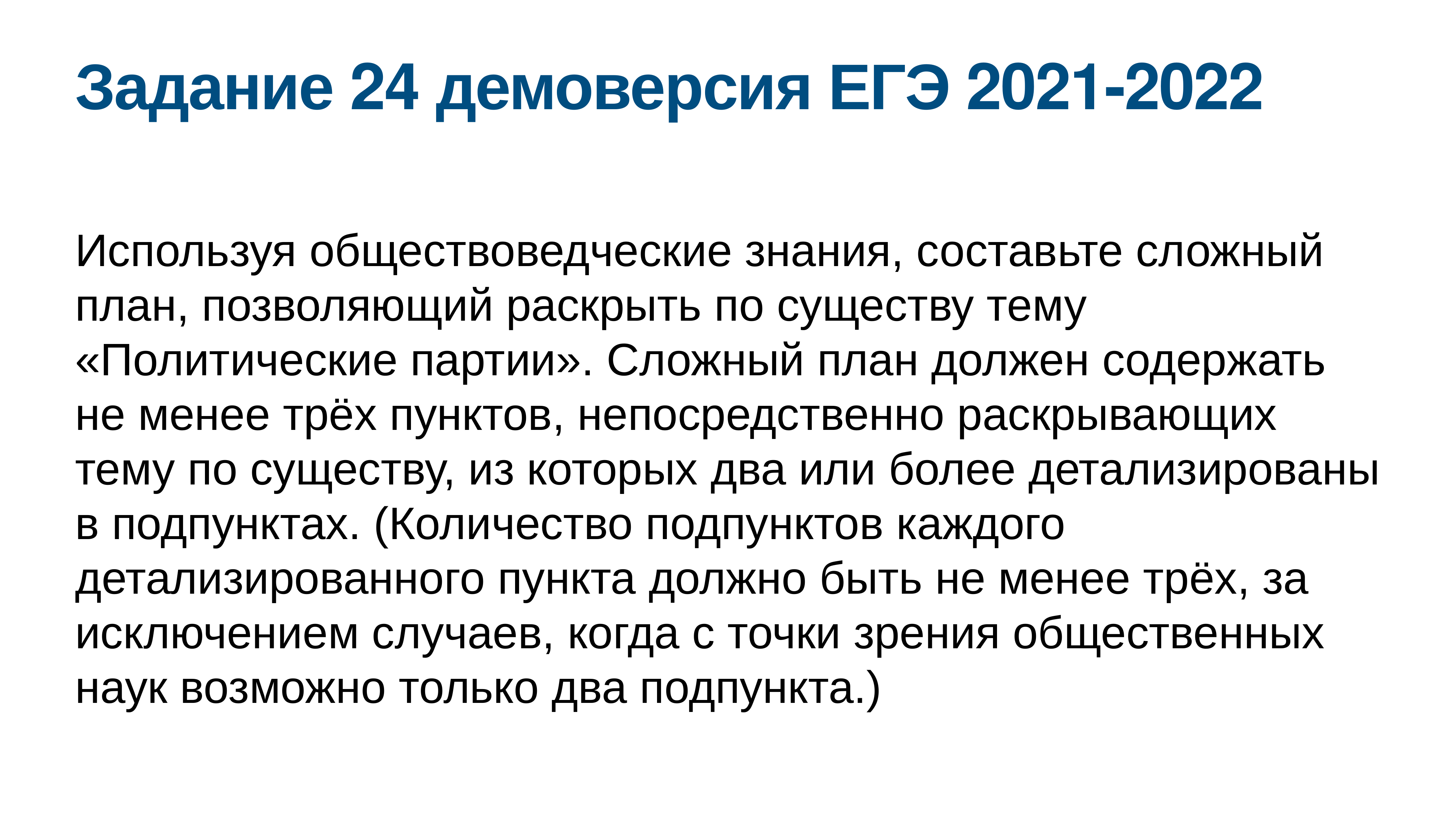

# Задание 24 демоверсия ЕГЭ 2021-2022

Используя обществоведческие знания, составьте сложный план, позволяющий раскрыть по существу тему «Политические партии». Сложный план должен содержать не менее трёх пунктов, непосредственно раскрывающих тему по существу, из которых два или более детализированы в подпунктах. (Количество подпунктов каждого детализированного пункта должно быть не менее трёх, за исключением случаев, когда с точки зрения общественных наук возможно только два подпункта.)